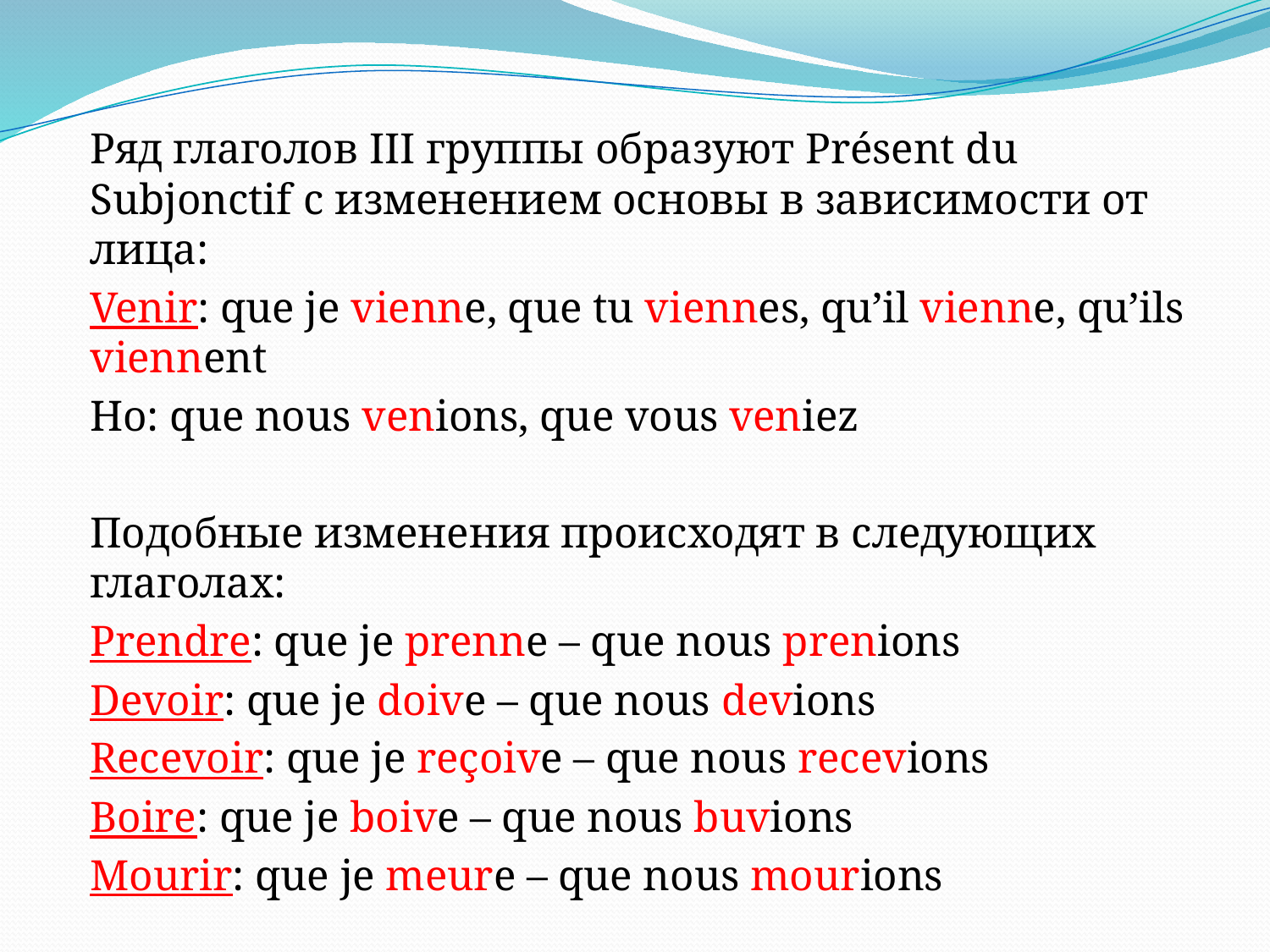

Ряд глаголов III группы образуют Présent du Subjonctif с изменением основы в зависимости от лица:
	Venir: que je vienne, que tu viennes, qu’il vienne, qu’ils viennent
	Но: que nous venions, que vous veniez

	Подобные изменения происходят в следующих глаголах:
	Prendre: que je prenne – que nous prenions
	Devoir: que je doive – que nous devions
	Recevoir: que je reçoive – que nous recevions
	Boire: que je boive – que nous buvions
	Mourir: que je meure – que nous mourions